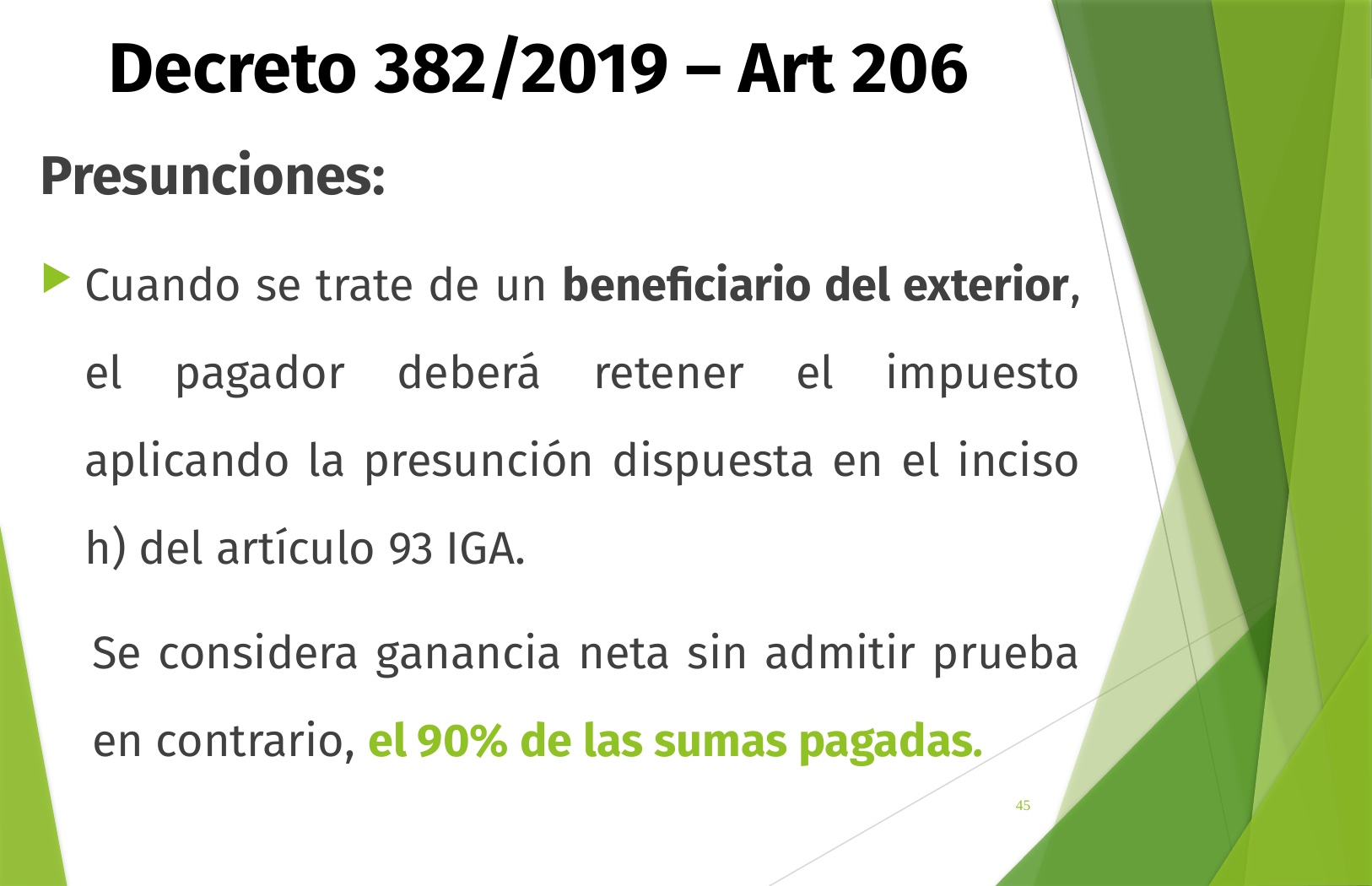

# Decreto 382/2019 – Art 206
Presunciones:
Cuando se trate de un beneficiario del exterior, el pagador deberá retener el impuesto aplicando la presunción dispuesta en el inciso h) del artículo 93 IGA.
Se considera ganancia neta sin admitir prueba en contrario, el 90% de las sumas pagadas.
45